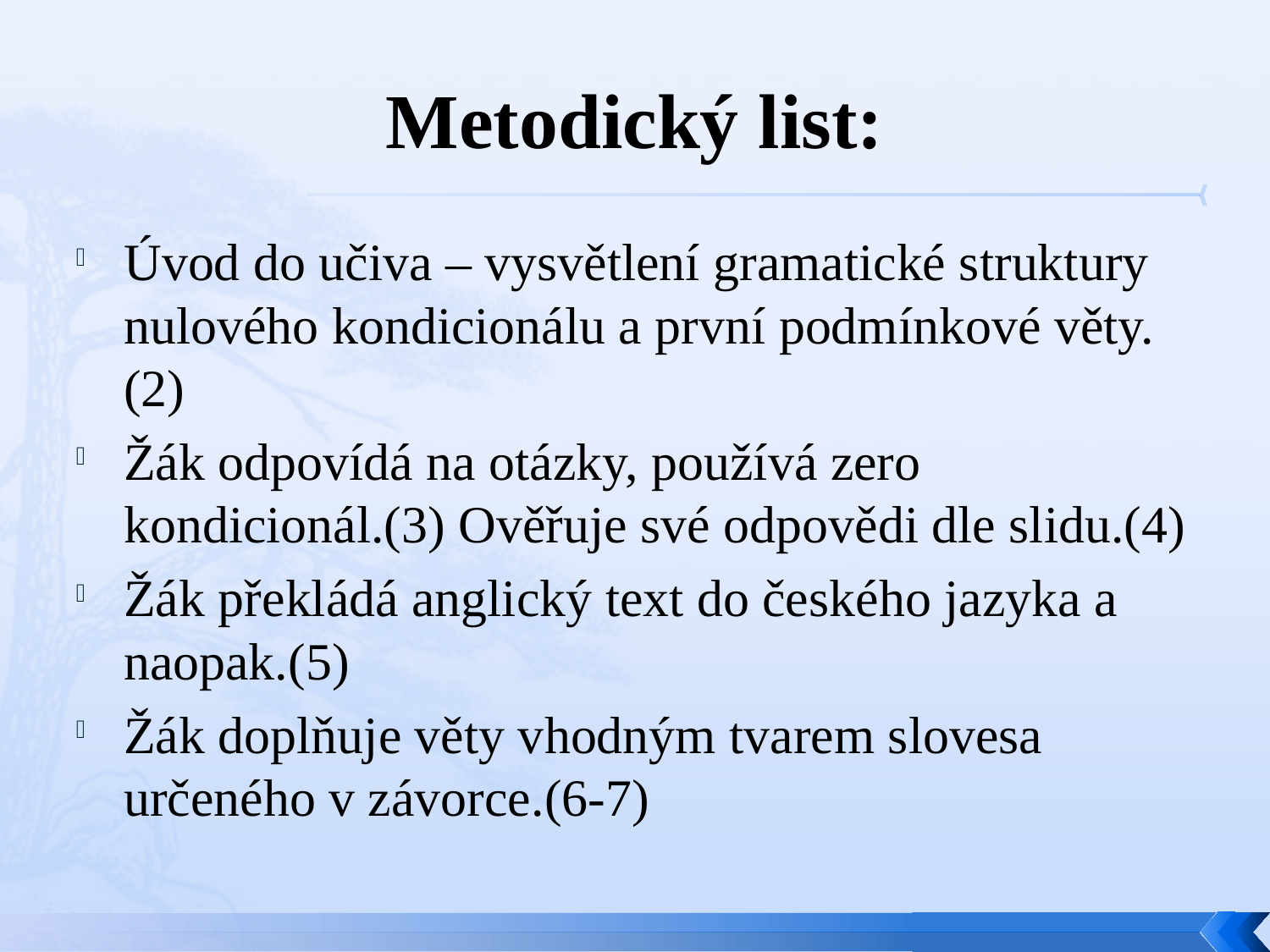

# Metodický list:
Úvod do učiva – vysvětlení gramatické struktury nulového kondicionálu a první podmínkové věty.(2)
Žák odpovídá na otázky, používá zero kondicionál.(3) Ověřuje své odpovědi dle slidu.(4)
Žák překládá anglický text do českého jazyka a naopak.(5)
Žák doplňuje věty vhodným tvarem slovesa určeného v závorce.(6-7)